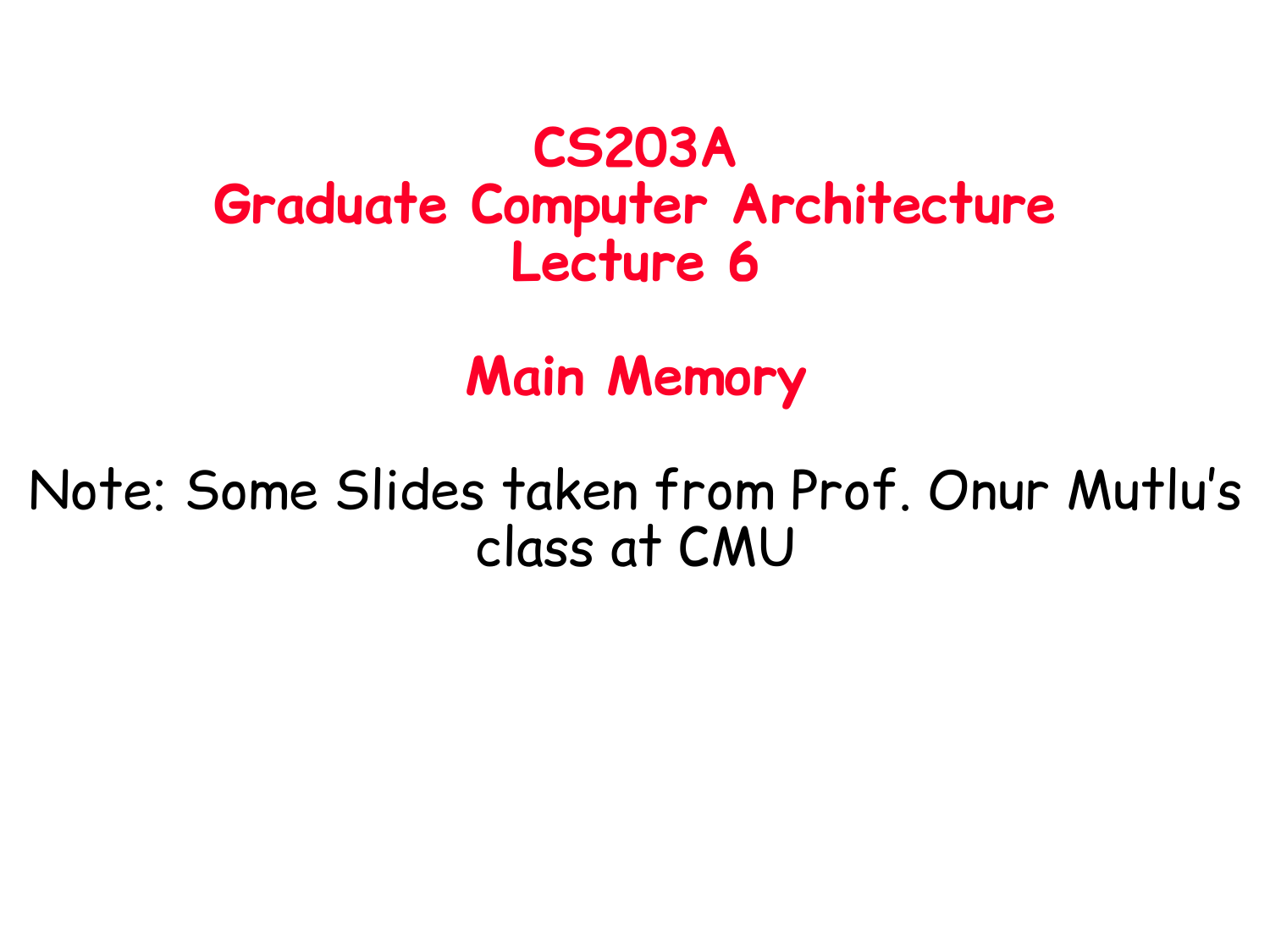

CS203A
Graduate Computer Architecture
Lecture 6
Main Memory
Note: Some Slides taken from Prof. Onur Mutlu’s class at CMU